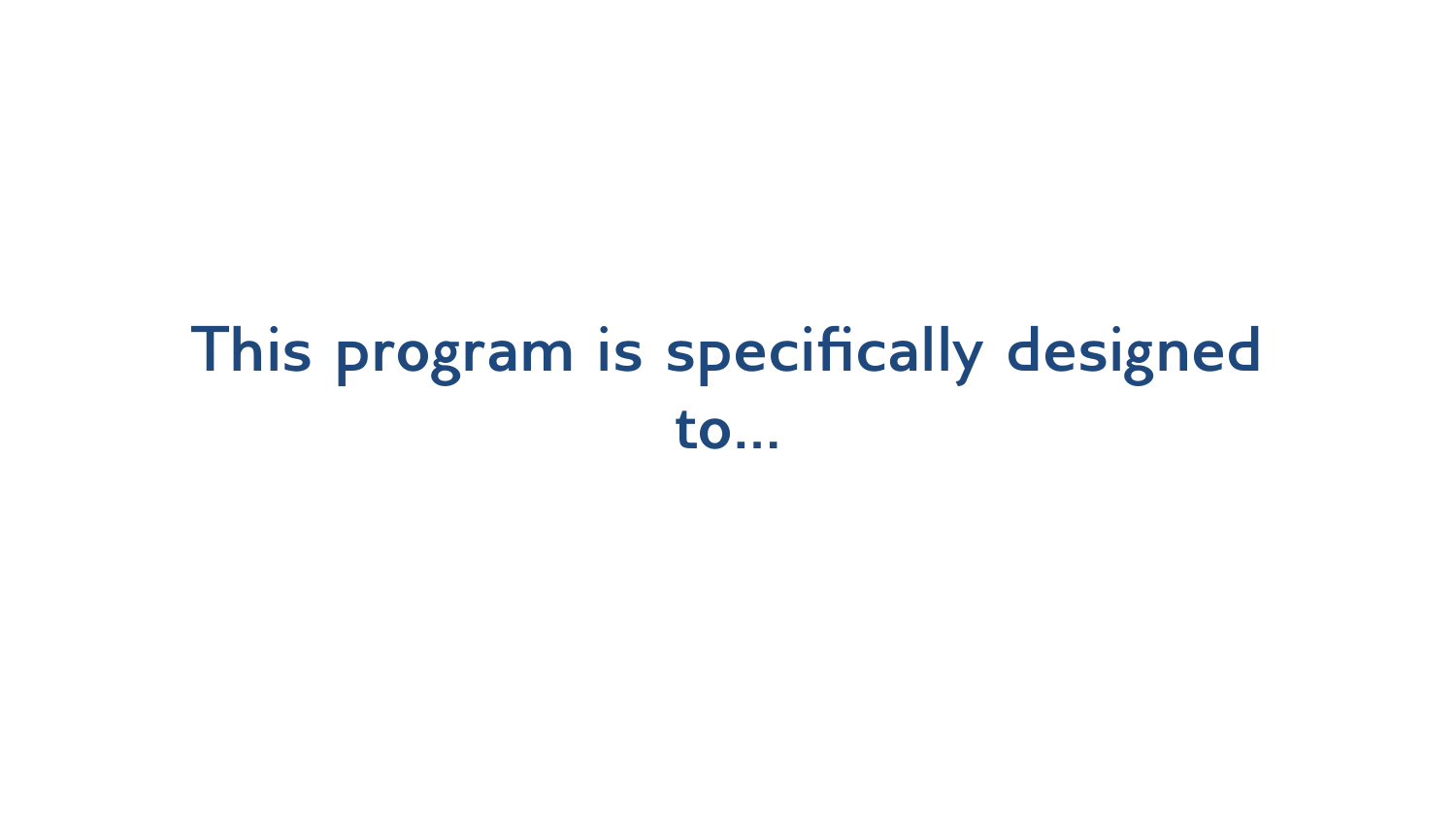

# This program is specifically designed to…